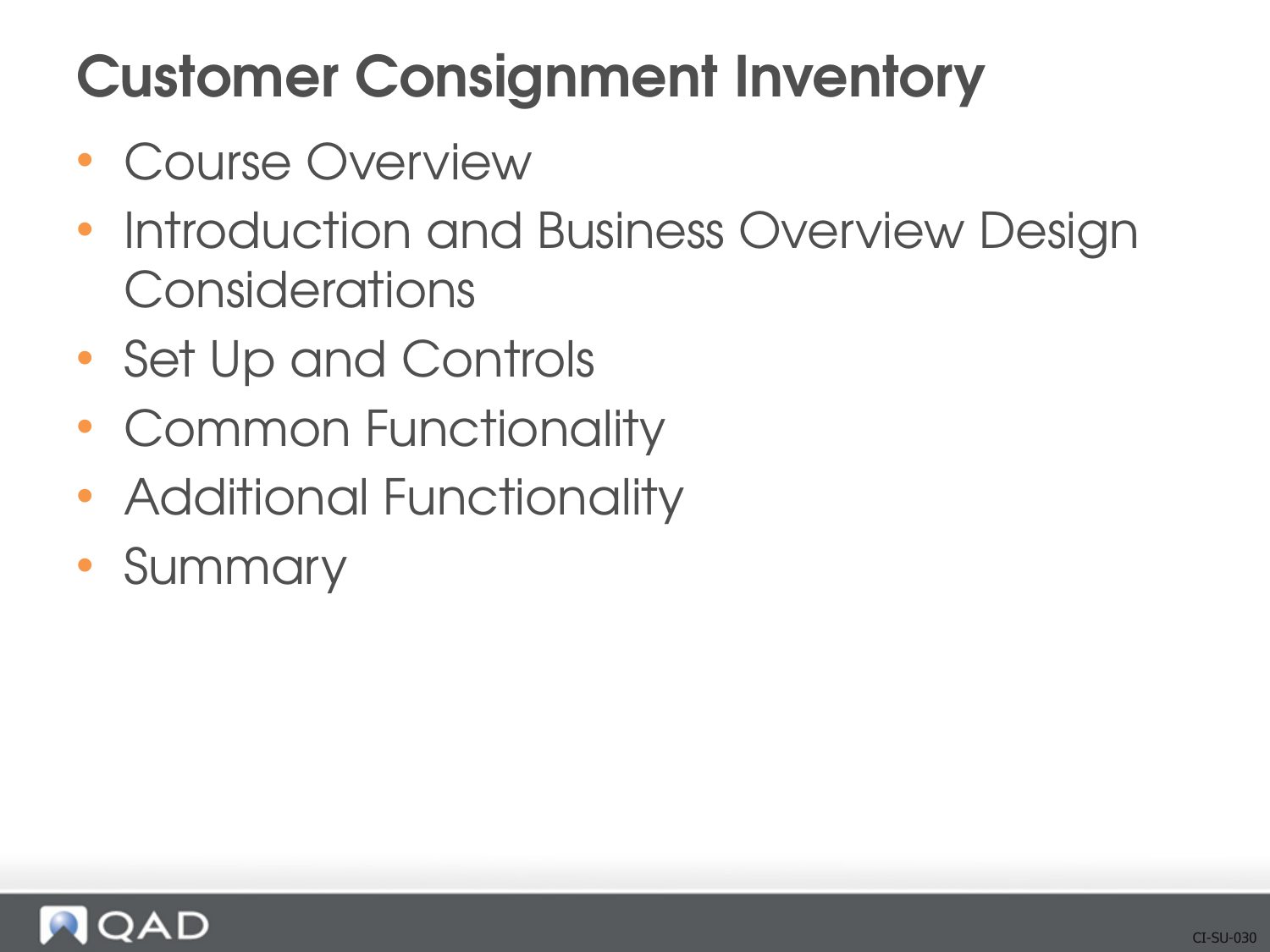

# Customer Consignment Inventory
Course Overview
Introduction and Business Overview Design Considerations
Set Up and Controls
Common Functionality
Additional Functionality
Summary
CI-SU-030